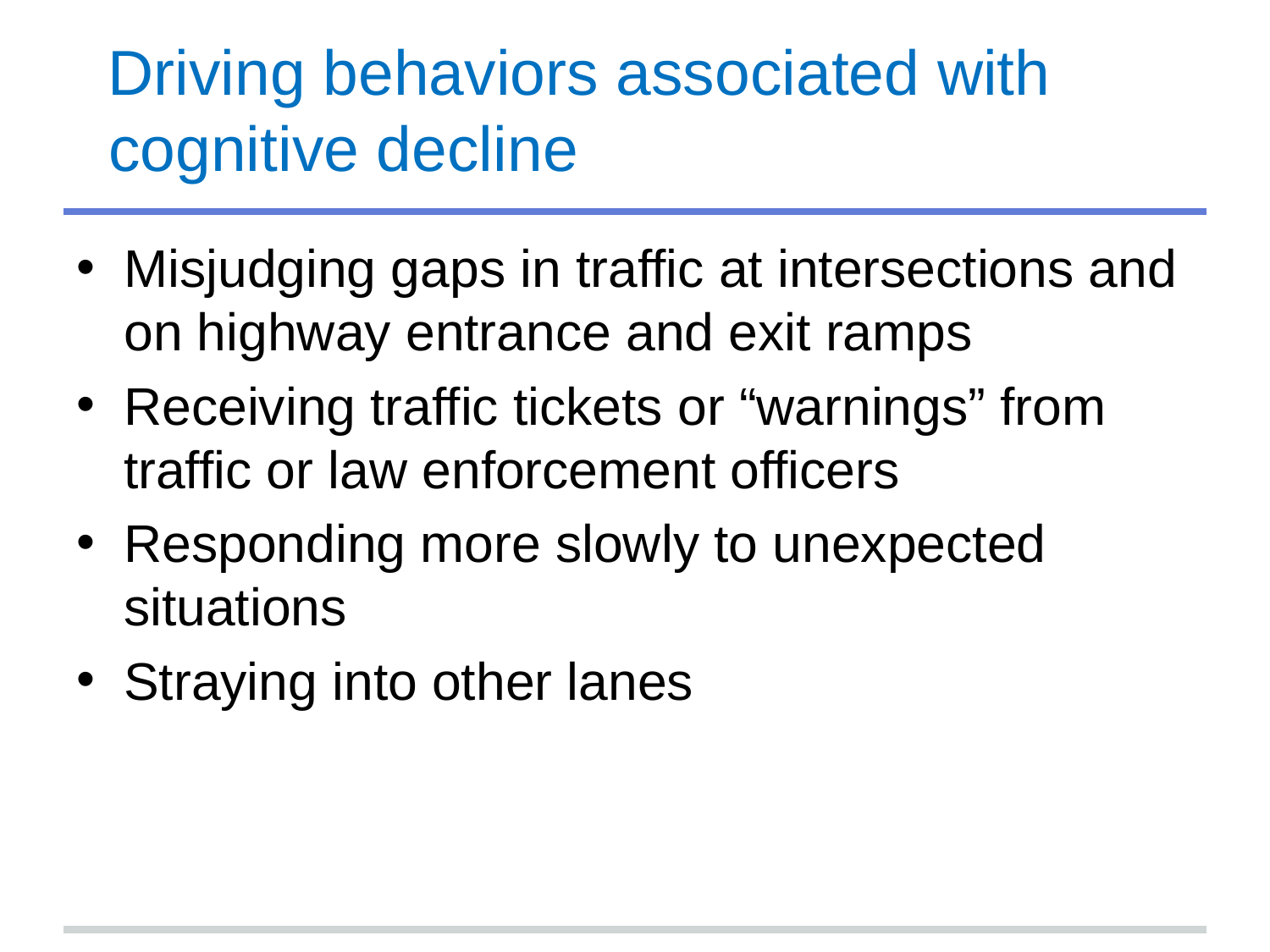

# Driving behaviors associated with cognitive decline
Misjudging gaps in traffic at intersections and on highway entrance and exit ramps
Receiving traffic tickets or “warnings” from traffic or law enforcement officers
Responding more slowly to unexpected situations
Straying into other lanes